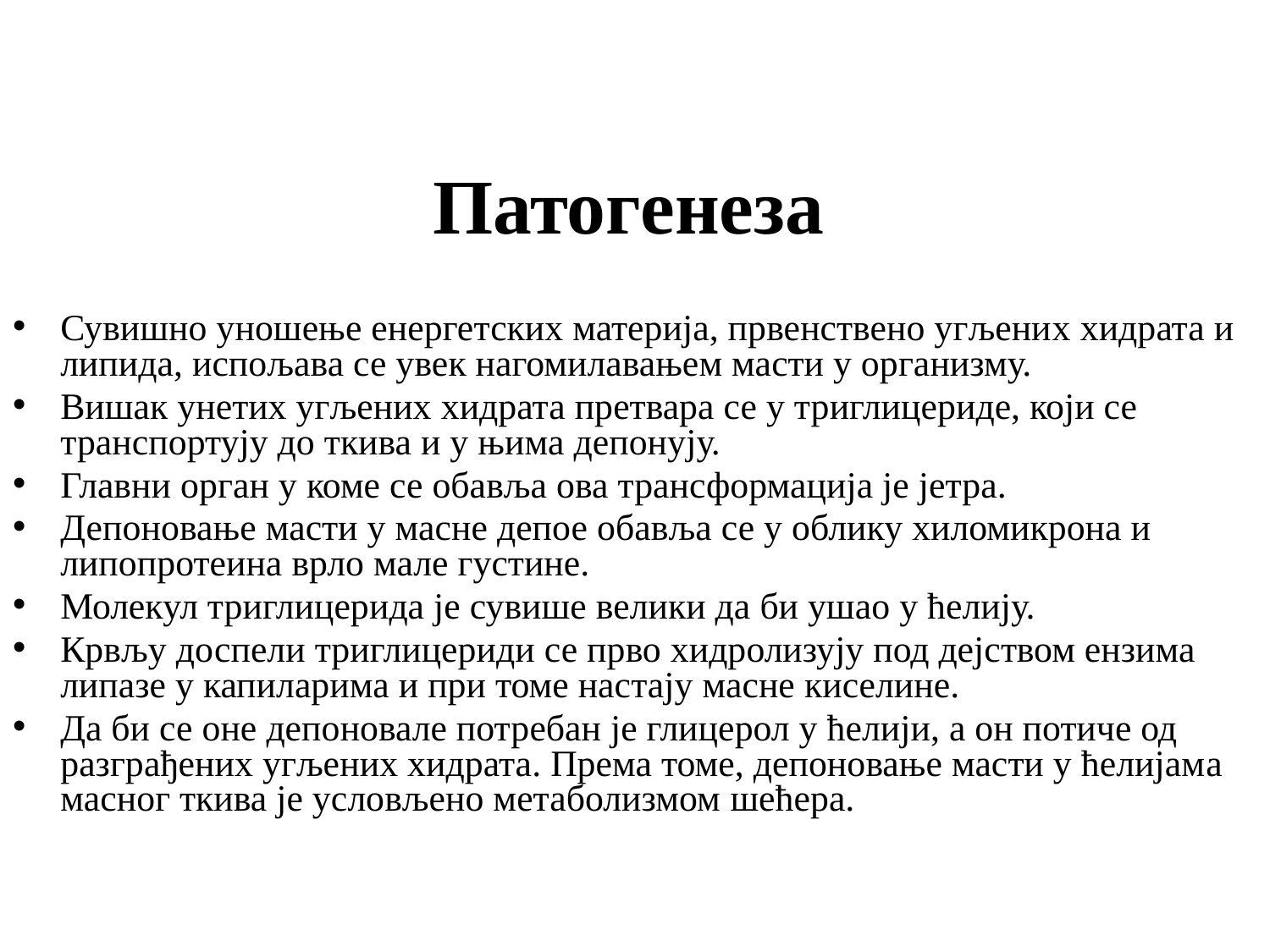

Патогенеза
Сувишно уношење енергетских материја, првенствено угљених хидрата и липида, испољава се увек нагомилавањем масти у организму.
Вишак унетих угљених хидрата претвара се у триглицериде, који се транспортују до ткива и у њима депонују.
Главни орган у коме се обавља ова трансформација је јетра.
Депоновање масти у масне депое обавља се у облику хиломикрона и липопротеина врло мале густине.
Молекул триглицерида је сувише велики да би ушао у ћелију.
Крвљу доспели триглицериди се прво хидролизују под дејством ензима липазе у капиларима и при томе настају масне киселине.
Да би се оне депоновале потребан је глицерол у ћелији, а он потиче од разграђених угљених хидрата. Према томе, депоновање масти у ћелијама масног ткива је условљено метаболизмом шећeра.